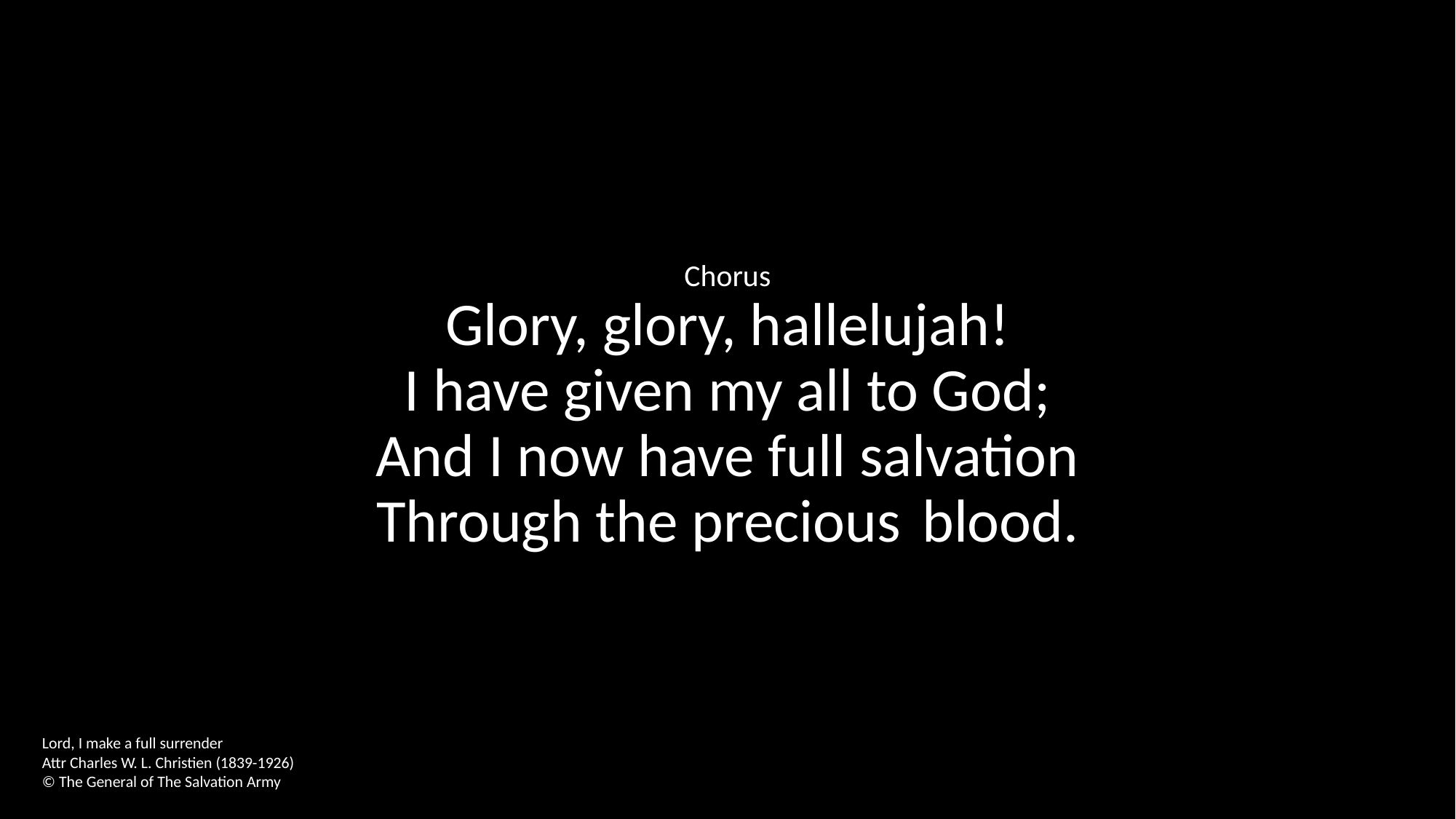

Chorus
Glory, glory, hallelujah!
I have given my all to God;
And I now have full salvation
Through the precious	blood.
Lord, I make a full surrender
Attr Charles W. L. Christien (1839-1926)
© The General of The Salvation Army